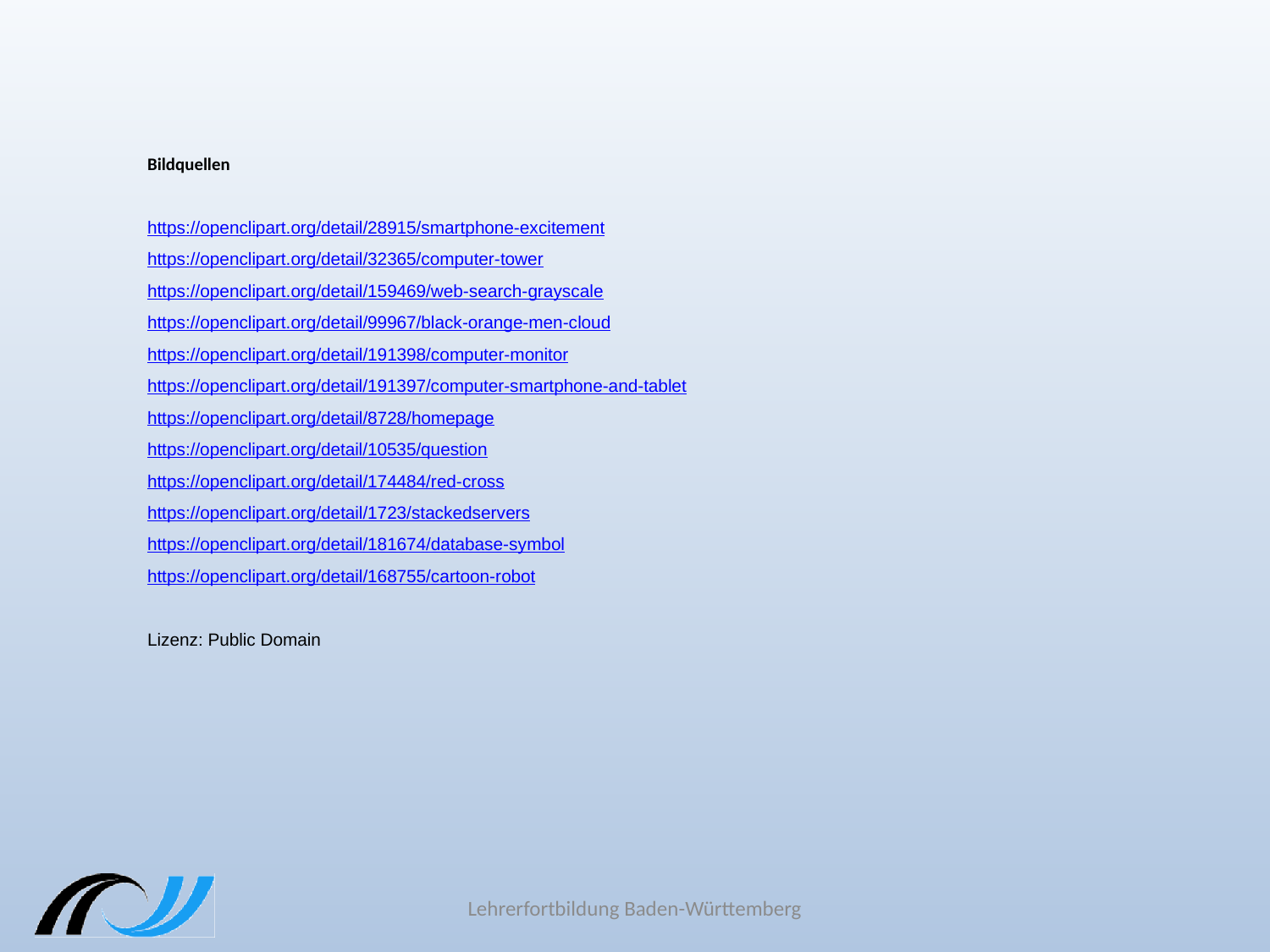

Bildquellen

https://openclipart.org/detail/28915/smartphone-excitement
https://openclipart.org/detail/32365/computer-tower
https://openclipart.org/detail/159469/web-search-grayscale
https://openclipart.org/detail/99967/black-orange-men-cloud
https://openclipart.org/detail/191398/computer-monitor
https://openclipart.org/detail/191397/computer-smartphone-and-tablet
https://openclipart.org/detail/8728/homepage
https://openclipart.org/detail/10535/question
https://openclipart.org/detail/174484/red-cross
https://openclipart.org/detail/1723/stackedservers
https://openclipart.org/detail/181674/database-symbol
https://openclipart.org/detail/168755/cartoon-robot

Lizenz: Public Domain
Lehrerfortbildung Baden-Württemberg